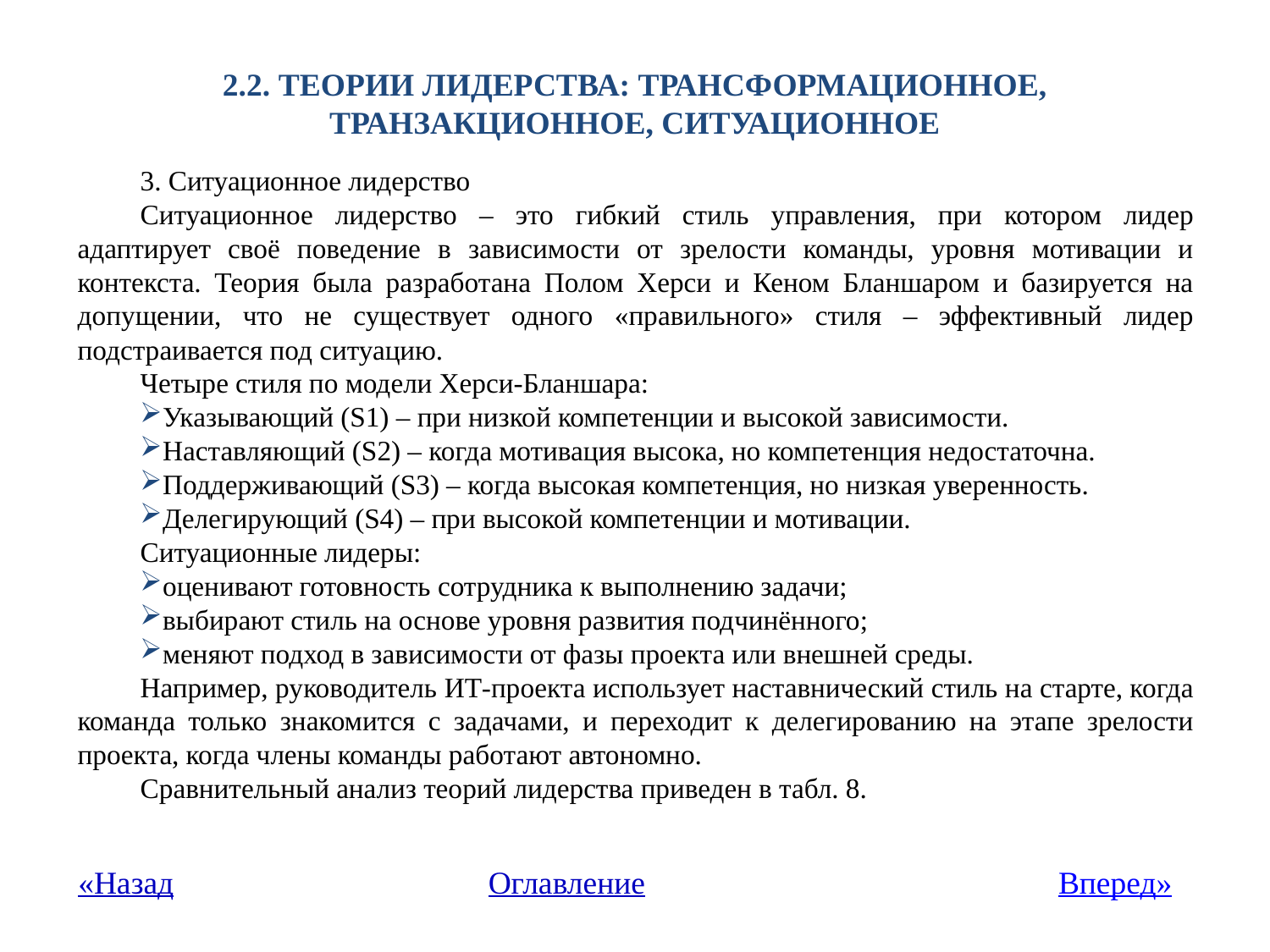

# 2.2. Теории лидерства: трансформационное, транзакционное, ситуационное
3. Ситуационное лидерство
Ситуационное лидерство – это гибкий стиль управления, при котором лидер адаптирует своё поведение в зависимости от зрелости команды, уровня мотивации и контекста. Теория была разработана Полом Херси и Кеном Бланшаром и базируется на допущении, что не существует одного «правильного» стиля – эффективный лидер подстраивается под ситуацию.
Четыре стиля по модели Херси-Бланшара:
Указывающий (S1) – при низкой компетенции и высокой зависимости.
Наставляющий (S2) – когда мотивация высока, но компетенция недостаточна.
Поддерживающий (S3) – когда высокая компетенция, но низкая уверенность.
Делегирующий (S4) – при высокой компетенции и мотивации.
Ситуационные лидеры:
оценивают готовность сотрудника к выполнению задачи;
выбирают стиль на основе уровня развития подчинённого;
меняют подход в зависимости от фазы проекта или внешней среды.
Например, руководитель ИТ-проекта использует наставнический стиль на старте, когда команда только знакомится с задачами, и переходит к делегированию на этапе зрелости проекта, когда члены команды работают автономно.
Сравнительный анализ теорий лидерства приведен в табл. 8.

«Назад
Оглавление
Вперед»